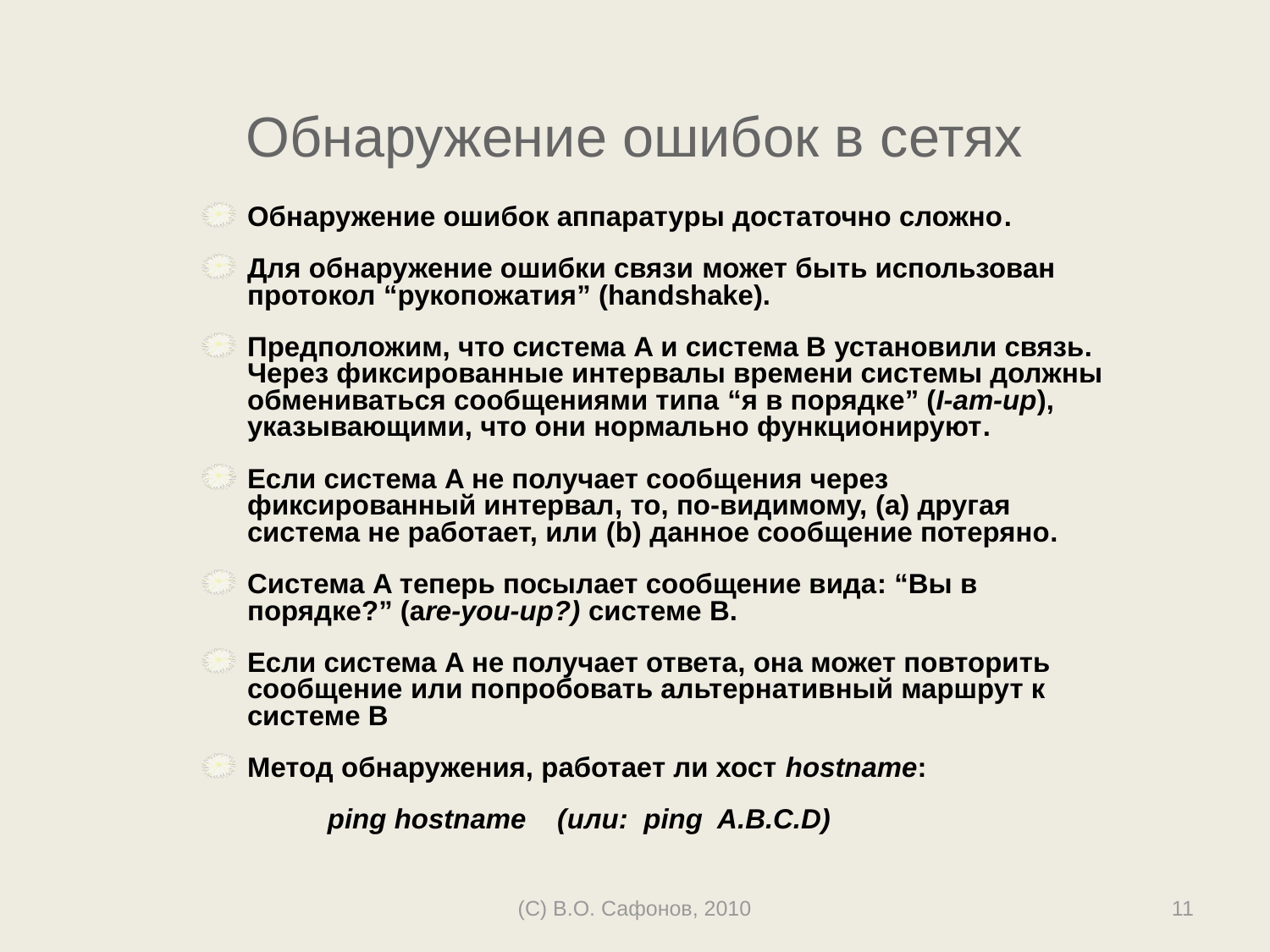

# Обнаружение ошибок в сетях
Обнаружение ошибок аппаратуры достаточно сложно.
Для обнаружение ошибки связи может быть использован протокол “рукопожатия” (handshake).
Предположим, что система A и система B установили связь. Через фиксированные интервалы времени системы должны обмениваться сообщениями типа “я в порядке” (I-am-up), указывающими, что они нормально функционируют.
Если система A не получает сообщения через фиксированный интервал, то, по-видимому, (a) другая система не работает, или (b) данное сообщение потеряно.
Система A теперь посылает сообщение вида: “Вы в порядке?” (are-you-up?) системе B.
Если система A не получает ответа, она может повторить сообщение или попробовать альтернативный маршрут к системе B
Метод обнаружения, работает ли хост hostname:
                ping hostname    (или:  ping  A.B.C.D)
(C) В.О. Сафонов, 2010
11